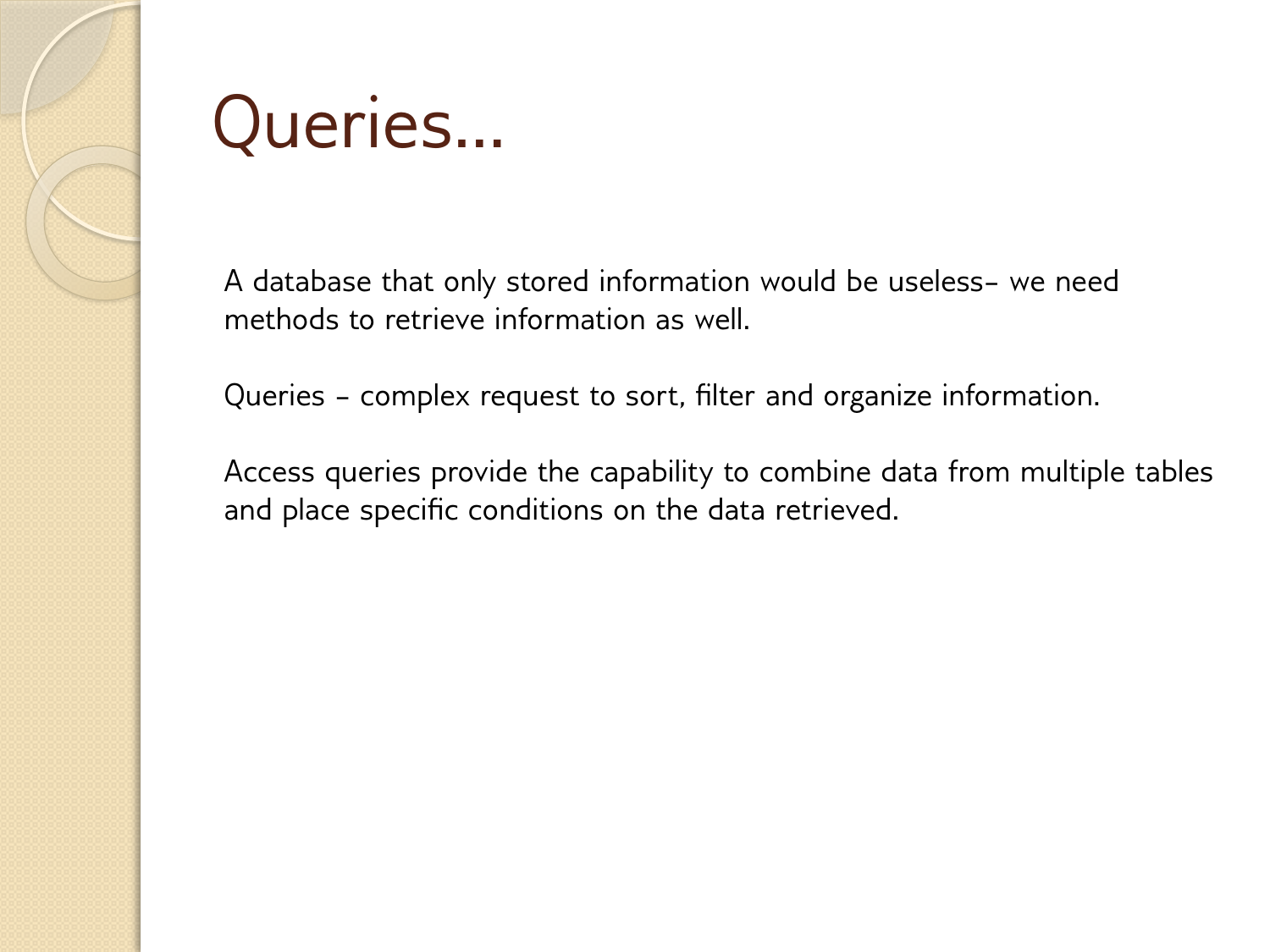

# Queries…
A database that only stored information would be useless– we need methods to retrieve information as well.

Queries – complex request to sort, filter and organize information.

Access queries provide the capability to combine data from multiple tables and place specific conditions on the data retrieved.